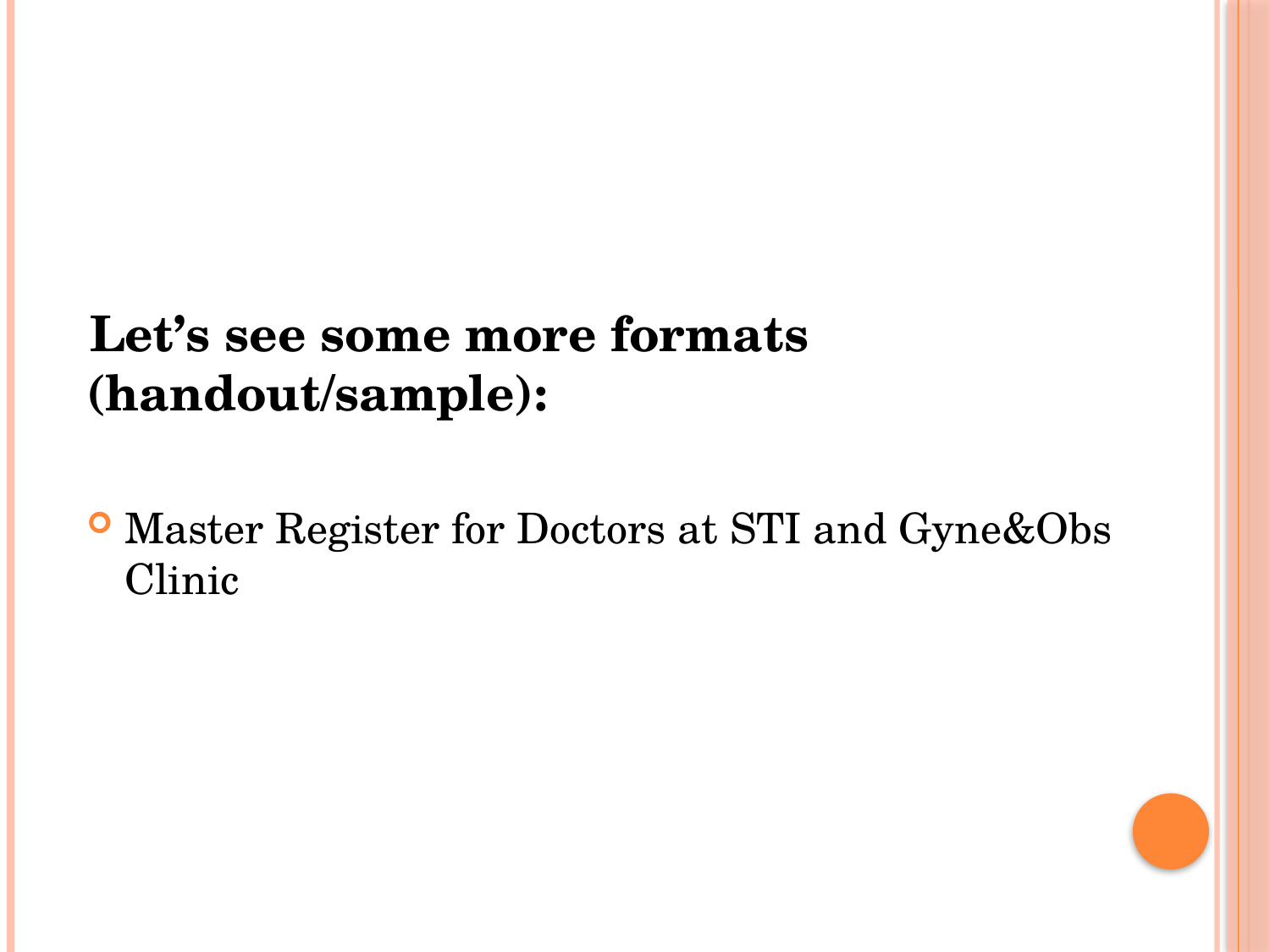

Let’s see some more formats (handout/sample):

Master Register for Doctors at STI and Gyne&Obs Clinic